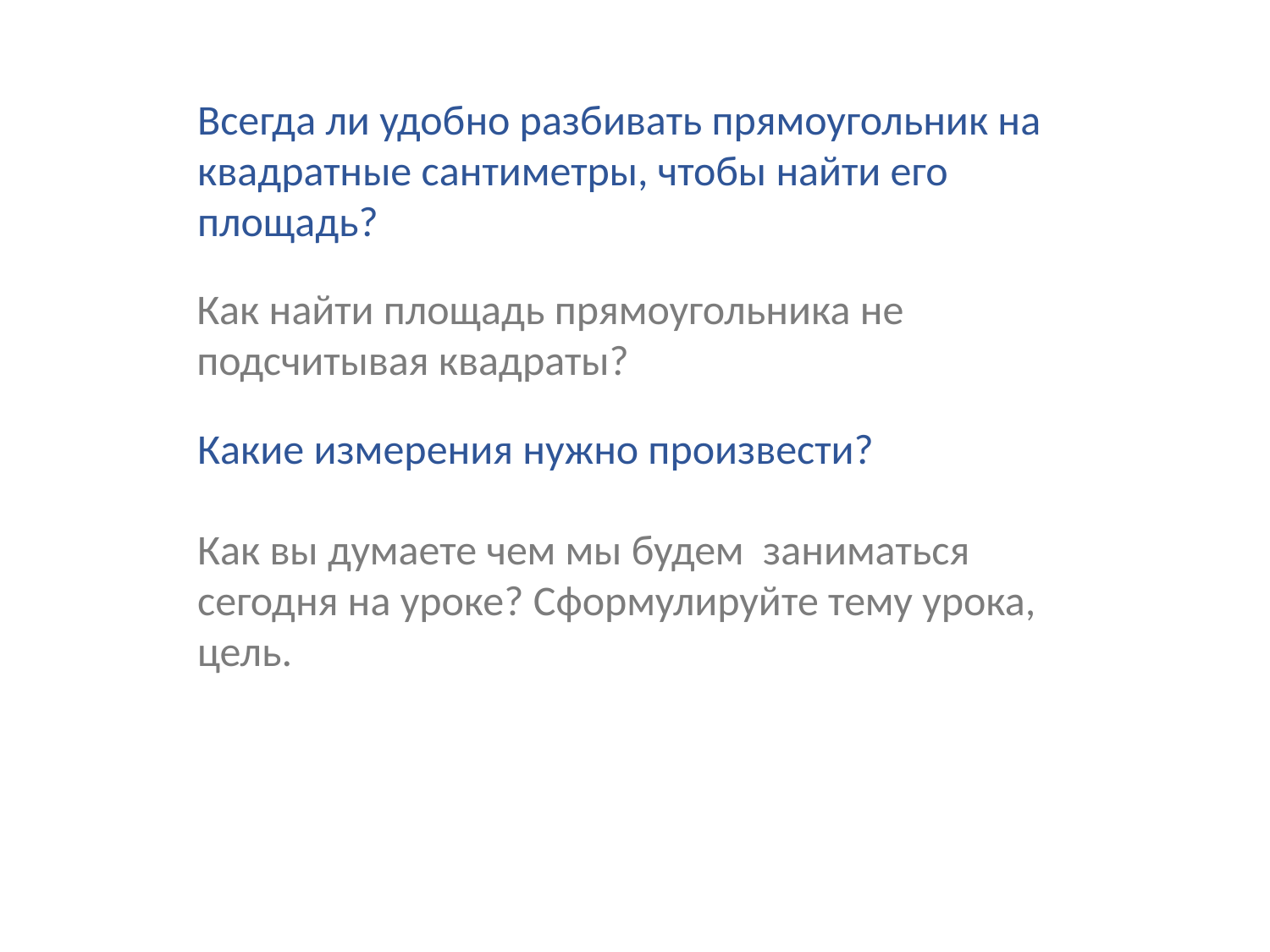

Всегда ли удобно разбивать прямоугольник на квадратные сантиметры, чтобы найти его площадь?
Как найти площадь прямоугольника не подсчитывая квадраты?
Какие измерения нужно произвести?
Как вы думаете чем мы будем  заниматься сегодня на уроке? Сформулируйте тему урока, цель.